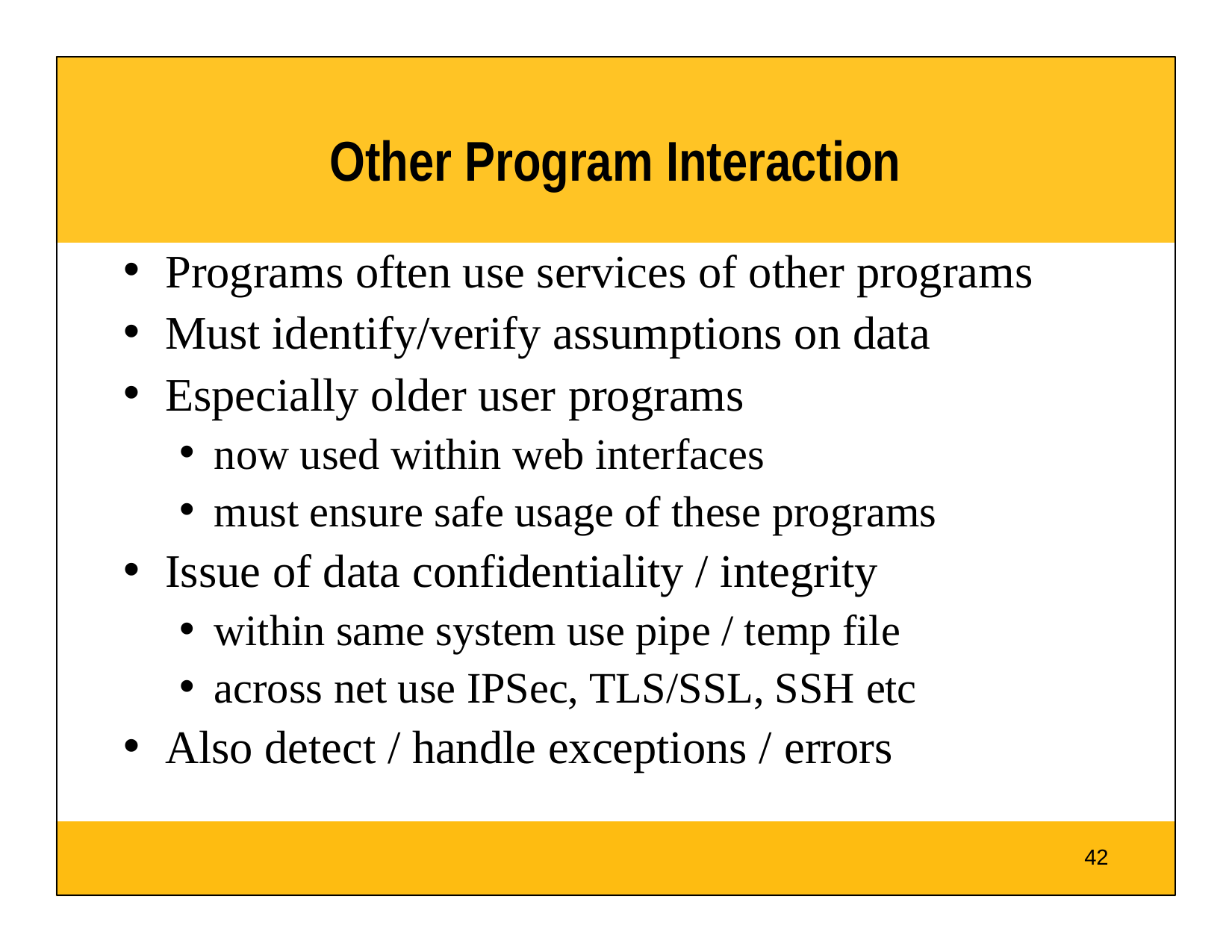

# Other Program Interaction
Programs often use services of other programs
Must identify/verify assumptions on data
Especially older user programs
now used within web interfaces
must ensure safe usage of these programs
Issue of data confidentiality / integrity
within same system use pipe / temp file
across net use IPSec, TLS/SSL, SSH etc
Also detect / handle exceptions / errors
42